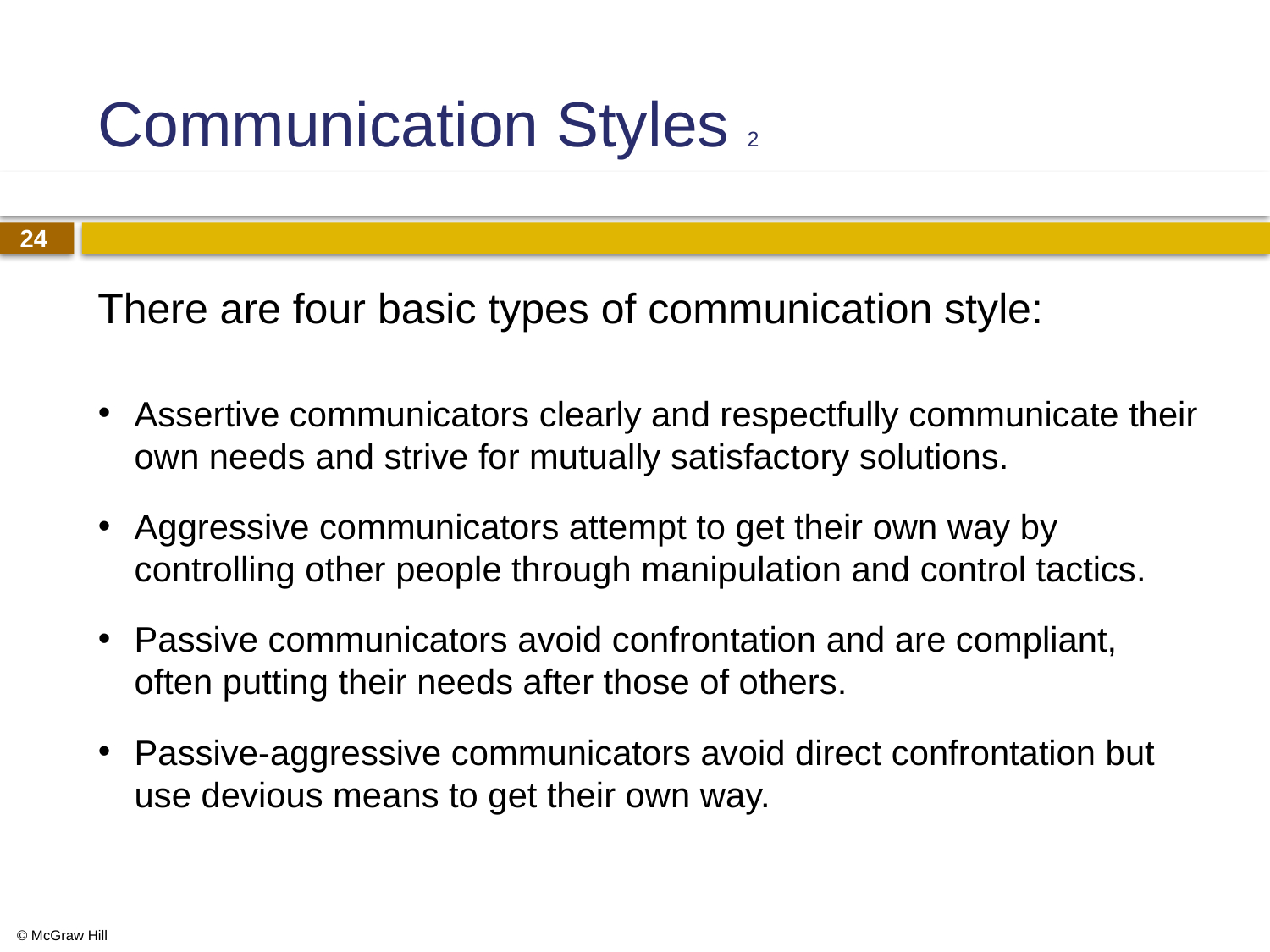

# Communication Styles 2
There are four basic types of communication style:

Assertive communicators clearly and respectfully communicate their own needs and strive for mutually satisfactory solutions.
Aggressive communicators attempt to get their own way by controlling other people through manipulation and control tactics.
Passive communicators avoid confrontation and are compliant, often putting their needs after those of others.
Passive-aggressive communicators avoid direct confrontation but use devious means to get their own way.